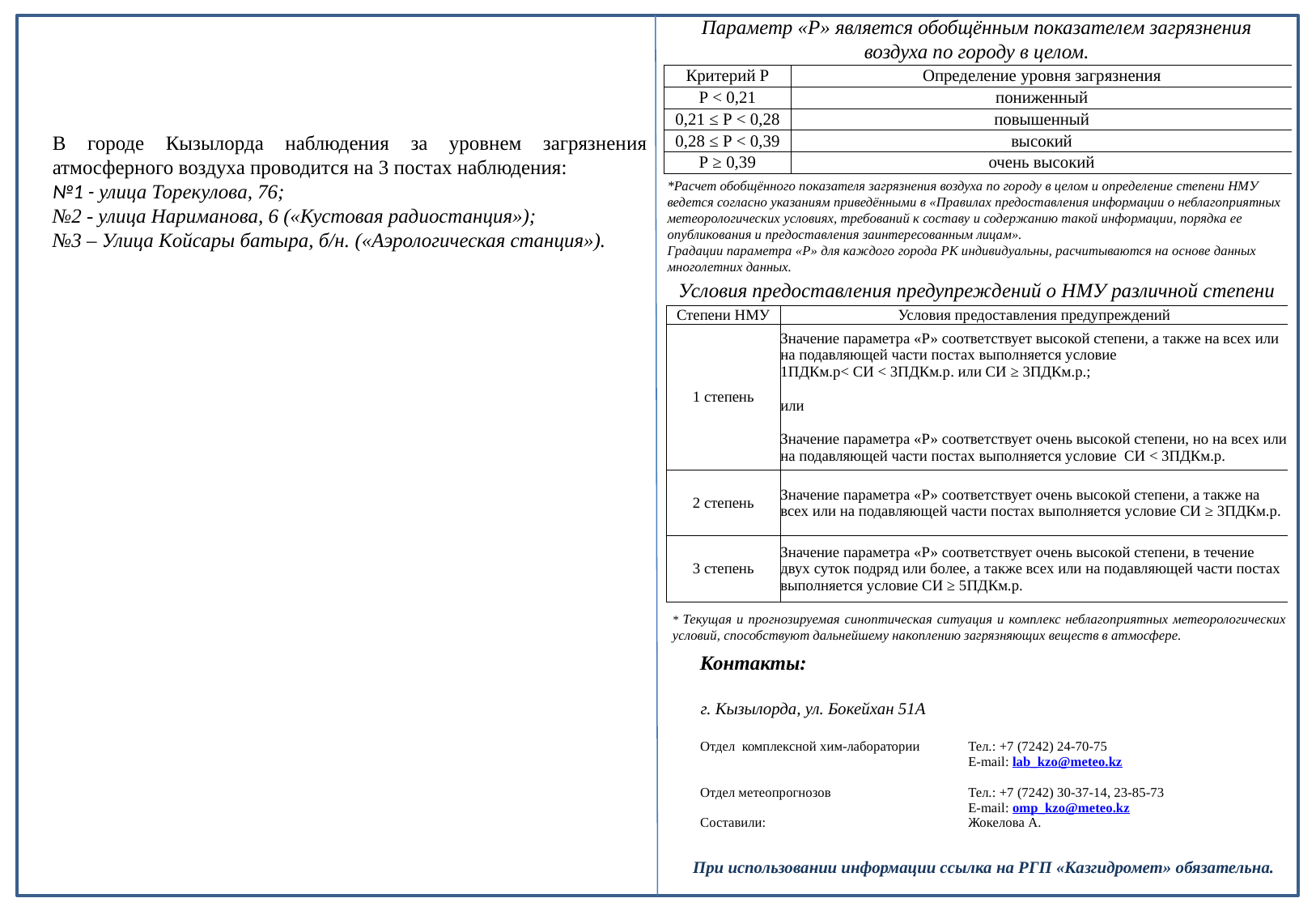

Параметр «Р» является обобщённым показателем загрязнения воздуха по городу в целом.

| Критерий Р | Определение уровня загрязнения |
| --- | --- |
| Р < 0,21 | пониженный |
| 0,21 ≤ Р < 0,28 | повышенный |
| 0,28 ≤ Р < 0,39 | высокий |
| Р ≥ 0,39 | очень высокий |
В городе Кызылорда наблюдения за уровнем загрязнения атмосферного воздуха проводится на 3 постах наблюдения:
№1 - улица Торекулова, 76;
№2 - улица Нариманова, 6 («Кустовая радиостанция»);
№3 – Улица Койсары батыра, б/н. («Аэрологическая станция»).

*Расчет обобщённого показателя загрязнения воздуха по городу в целом и определение степени НМУ ведется согласно указаниям приведёнными в «Правилах предоставления информации о неблагоприятных метеорологических условиях, требований к составу и содержанию такой информации, порядка ее опубликования и предоставления заинтересованным лицам».
Градации параметра «Р» для каждого города РК индивидуальны, расчитываются на основе данных многолетних данных.
Условия предоставления предупреждений о НМУ различной степени
| Степени НМУ | Условия предоставления предупреждений |
| --- | --- |
| 1 степень | Значение параметра «Р» соответствует высокой степени, а также на всех или на подавляющей части постах выполняется условие 1ПДКм.р< СИ < 3ПДКм.р. или СИ ≥ 3ПДКм.р.; или Значение параметра «Р» соответствует очень высокой степени, но на всех или на подавляющей части постах выполняется условие СИ < 3ПДКм.р. |
| 2 степень | Значение параметра «Р» соответствует очень высокой степени, а также на всех или на подавляющей части постах выполняется условие СИ ≥ 3ПДКм.р. |
| 3 степень | Значение параметра «Р» соответствует очень высокой степени, в течение двух суток подряд или более, а также всех или на подавляющей части постах выполняется условие СИ ≥ 5ПДКм.р. |

Контакты:

г. Кызылорда, ул. Бокейхан 51А
|  |  |
| --- | --- |
|  |  |
* Текущая и прогнозируемая синоптическая ситуация и комплекс неблагоприятных метеорологических условий, способствуют дальнейшему накоплению загрязняющих веществ в атмосфере.
| Отдел комплексной хим-лаборатории | Тел.: +7 (7242) 24-70-75 E-mail: lab\_kzo@meteo.kz |
| --- | --- |
| Отдел метеопрогнозов Составили: | Тел.: +7 (7242) 30-37-14, 23-85-73 E-mail: omp\_kzo@meteo.kz Жокелова А. |
При использовании информации ссылка на РГП «Казгидромет» обязательна.